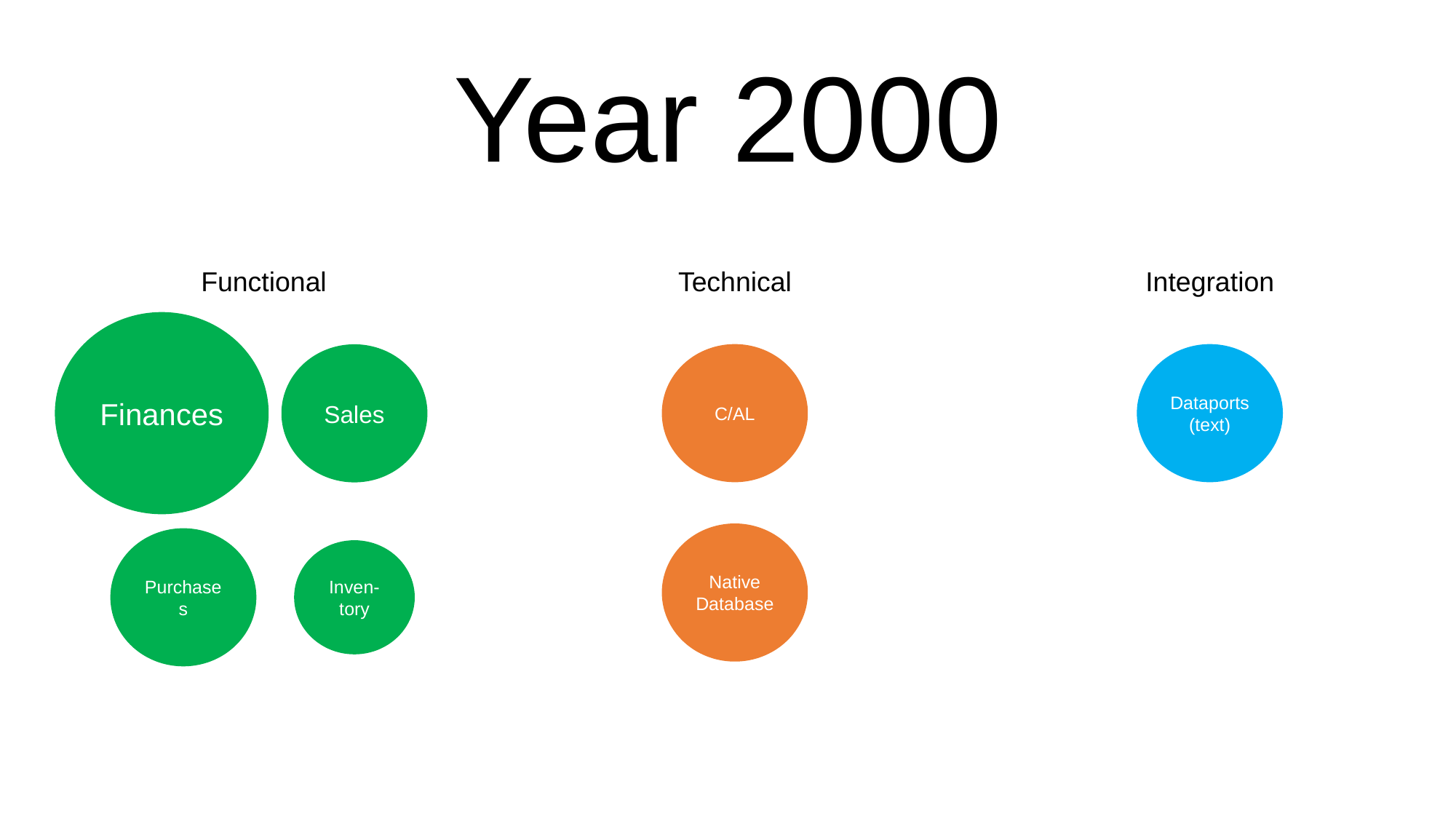

# Year 2000
Functional
Technical
Integration
Finances
C/AL
Dataports (text)
Sales
Native Database
Purchases
Inven-tory